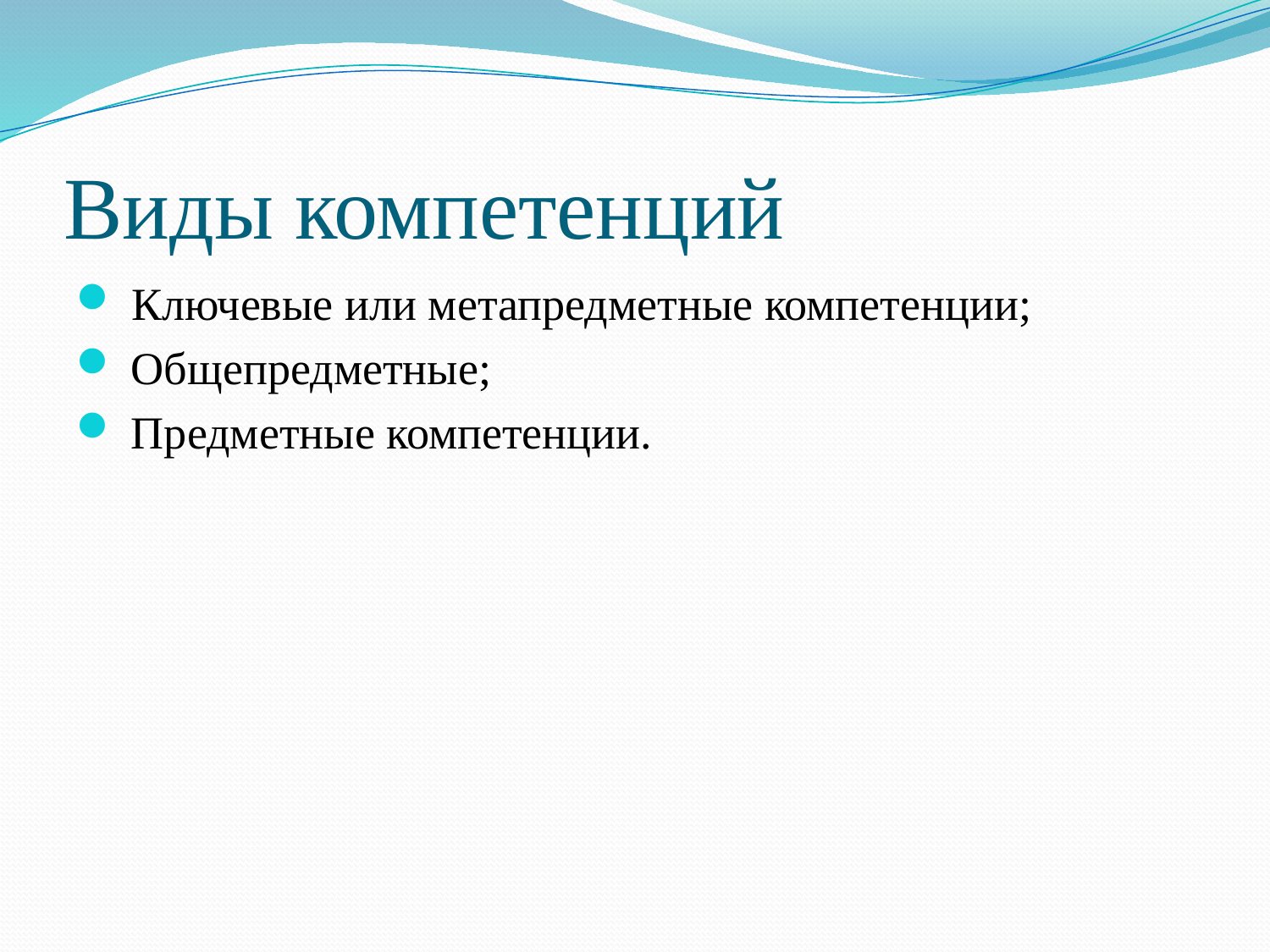

# Виды компетенций
 Ключевые или метапредметные компетенции;
 Общепредметные;
 Предметные компетенции.